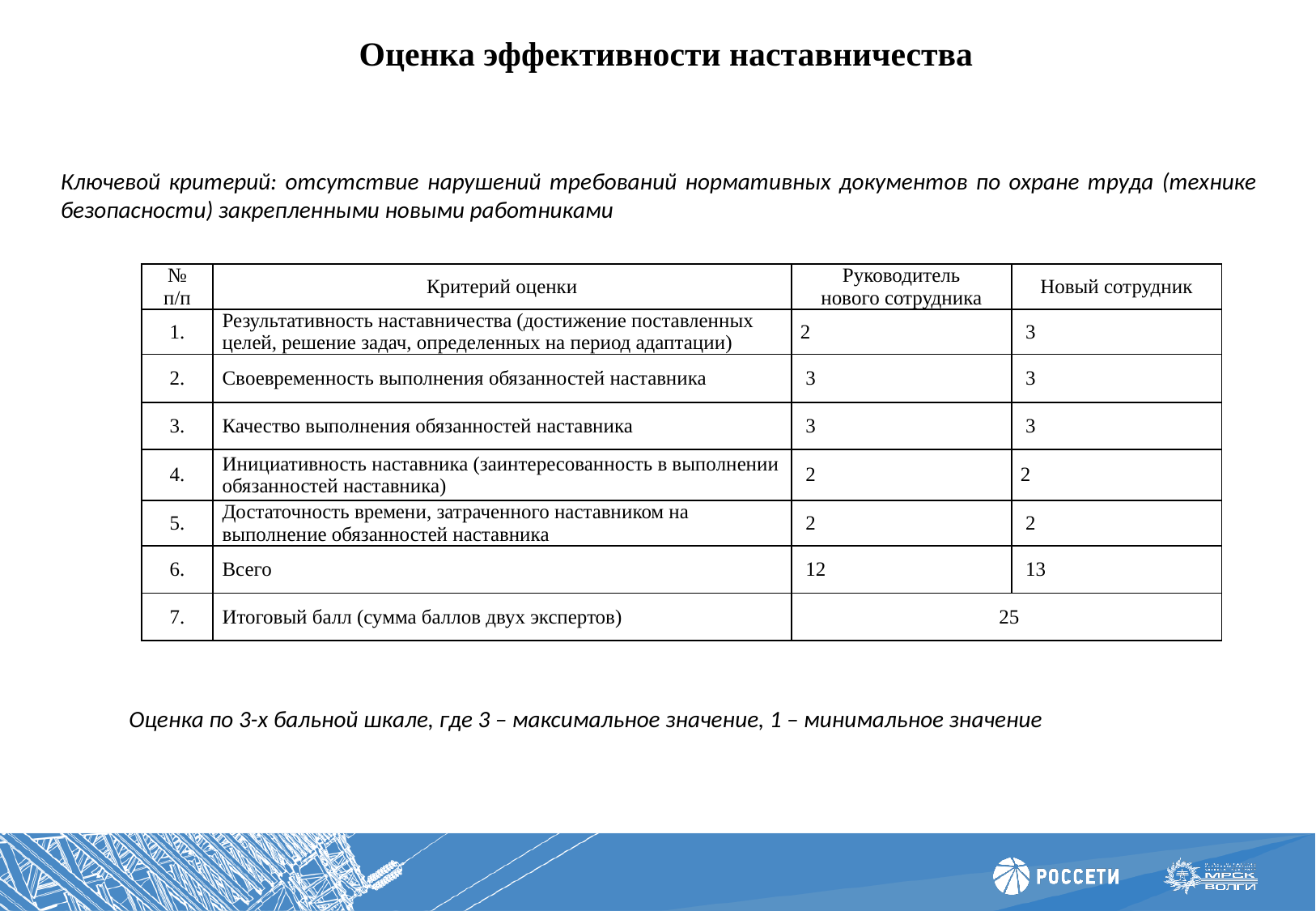

# Оценка эффективности наставничества

Ключевой критерий: отсутствие нарушений требований нормативных документов по охране труда (технике безопасности) закрепленными новыми работниками

             Оценка по 3-х бальной шкале, где 3 – максимальное значение, 1 – минимальное значение
| № п/п | Критерий оценки | Руководитель нового сотрудника | Новый сотрудник |
| --- | --- | --- | --- |
| 1. | Результативность наставничества (достижение поставленных целей, решение задач, определенных на период адаптации) | 2 | 3 |
| 2. | Своевременность выполнения обязанностей наставника | 3 | 3 |
| 3. | Качество выполнения обязанностей наставника | 3 | 3 |
| 4. | Инициативность наставника (заинтересованность в выполнении обязанностей наставника) | 2 | 2 |
| 5. | Достаточность времени, затраченного наставником на выполнение обязанностей наставника | 2 | 2 |
| 6. | Всего | 12 | 13 |
| 7. | Итоговый балл (сумма баллов двух экспертов) | 25 |  |